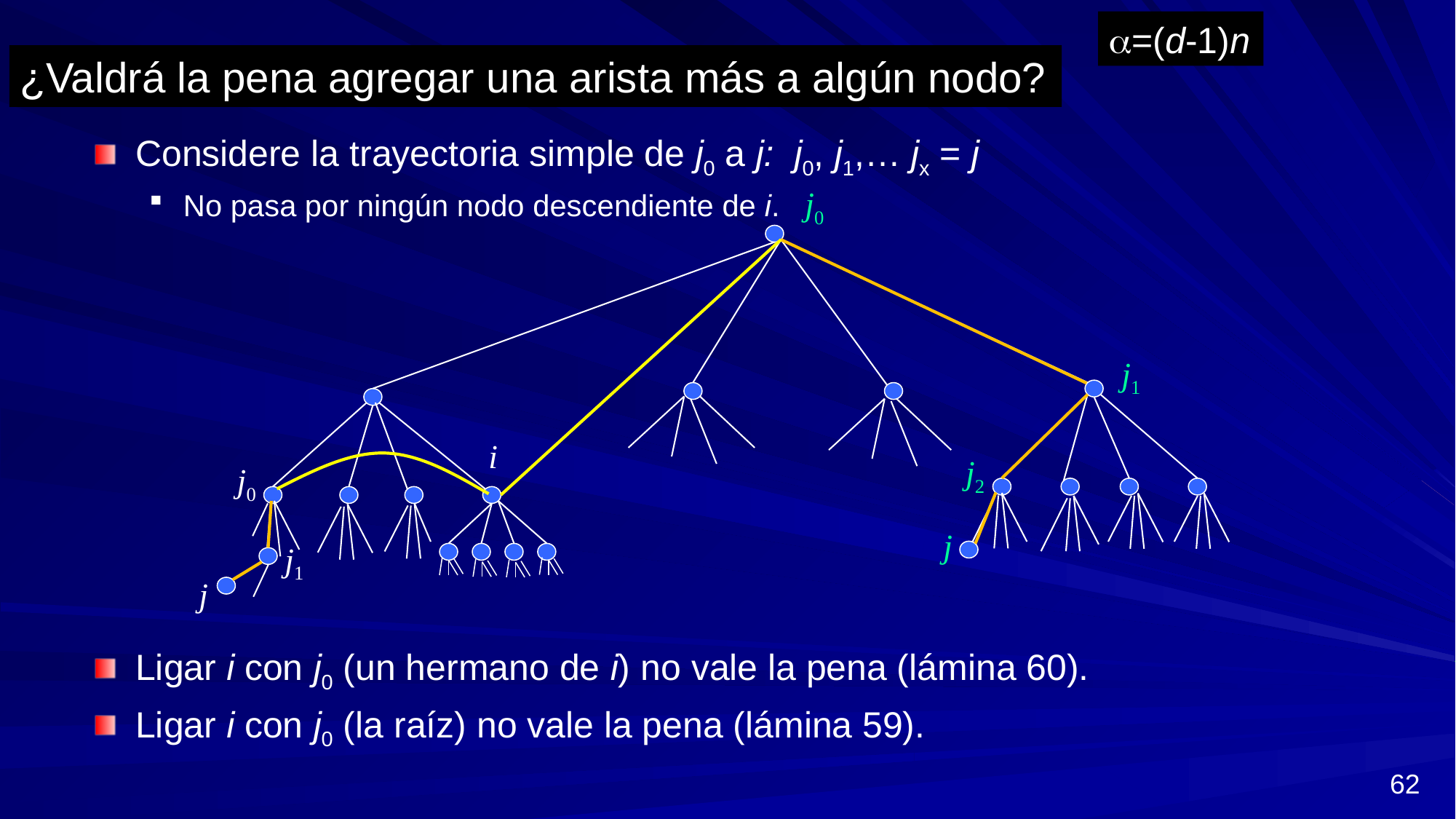

α=(d-1)n
¿Valdrá la pena agregar una arista más a algún nodo?
Considere la trayectoria simple de j0 a j:  j0, j1,… jx = j
No pasa por ningún nodo descendiente de i.

Ligar i con j0 (un hermano de i) no vale la pena (lámina 60).
Ligar i con j0 (la raíz) no vale la pena (lámina 59).
j0

j1

i
j2

j0

j
j1

j

62